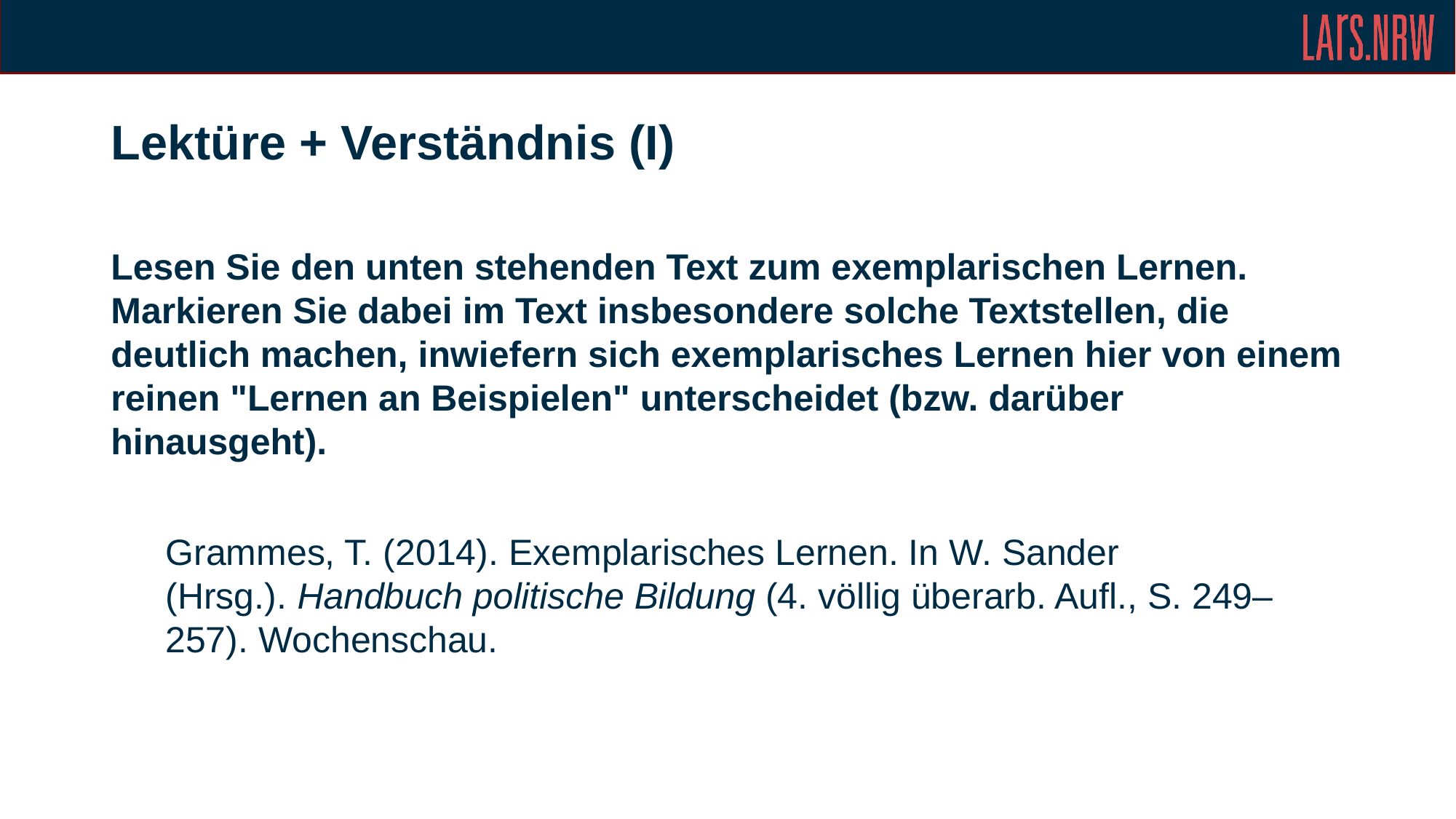

Lektüre + Verständnis (I)

Lesen Sie den unten stehenden Text zum exemplarischen Lernen. Markieren Sie dabei im Text insbesondere solche Textstellen, die deutlich machen, inwiefern sich exemplarisches Lernen hier von einem reinen "Lernen an Beispielen" unterscheidet (bzw. darüber hinausgeht).

Grammes, T. (2014). Exemplarisches Lernen. In W. Sander (Hrsg.). Handbuch politische Bildung (4. völlig überarb. Aufl., S. 249–257). Wochenschau.